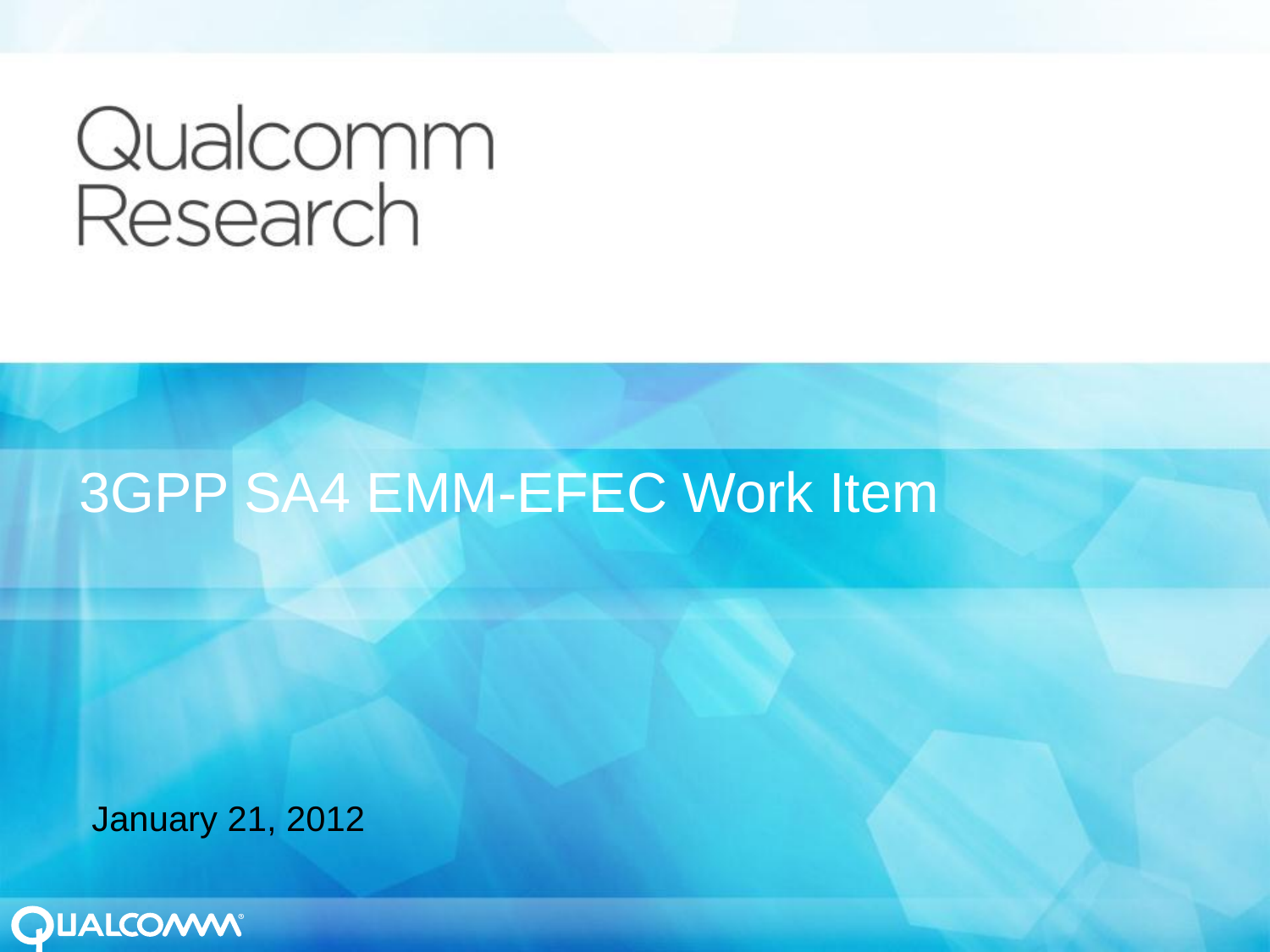

3GPP SA4 EMM-EFEC Work Item
January 21, 2012